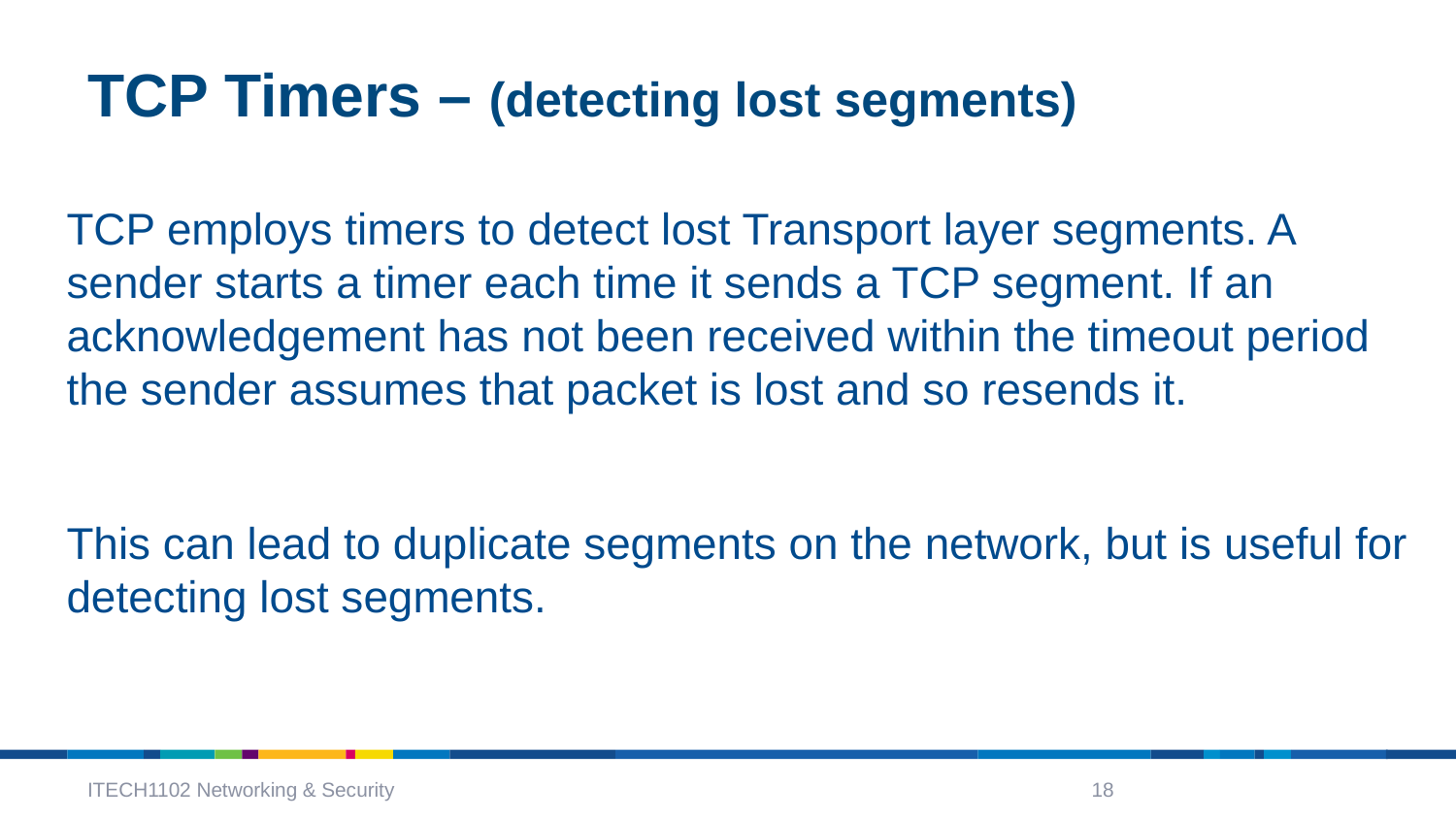

# TCP Timers – (detecting lost segments)
TCP employs timers to detect lost Transport layer segments. A sender starts a timer each time it sends a TCP segment. If an acknowledgement has not been received within the timeout period the sender assumes that packet is lost and so resends it.

This can lead to duplicate segments on the network, but is useful for detecting lost segments.

ITECH1102 Networking & Security
18